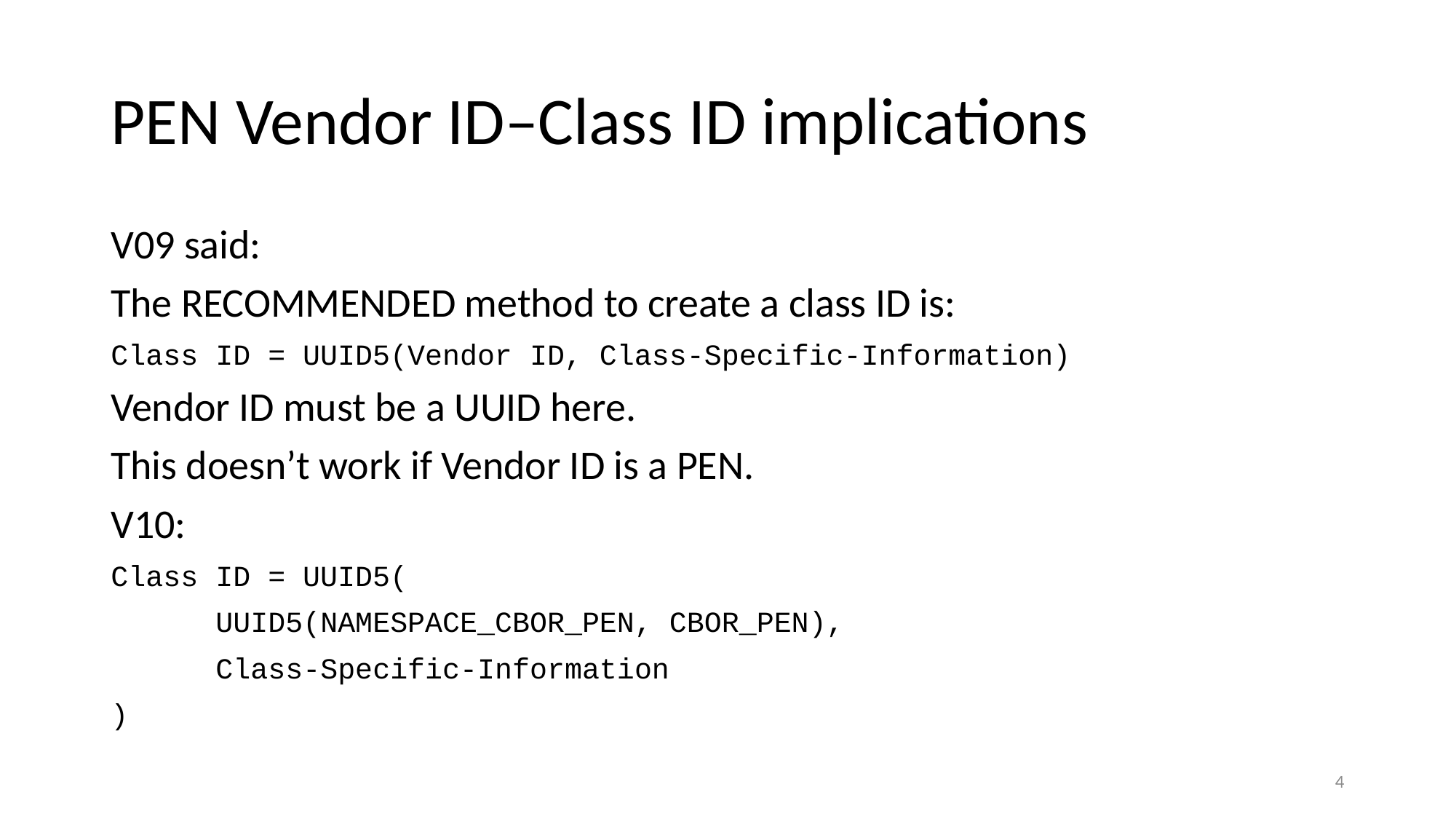

# PEN Vendor ID–Class ID implications
V09 said:
The RECOMMENDED method to create a class ID is:
Class ID = UUID5(Vendor ID, Class-Specific-Information)
Vendor ID must be a UUID here.
This doesn’t work if Vendor ID is a PEN.
V10:
Class ID = UUID5(
	UUID5(NAMESPACE_CBOR_PEN, CBOR_PEN),
	Class-Specific-Information
)
4